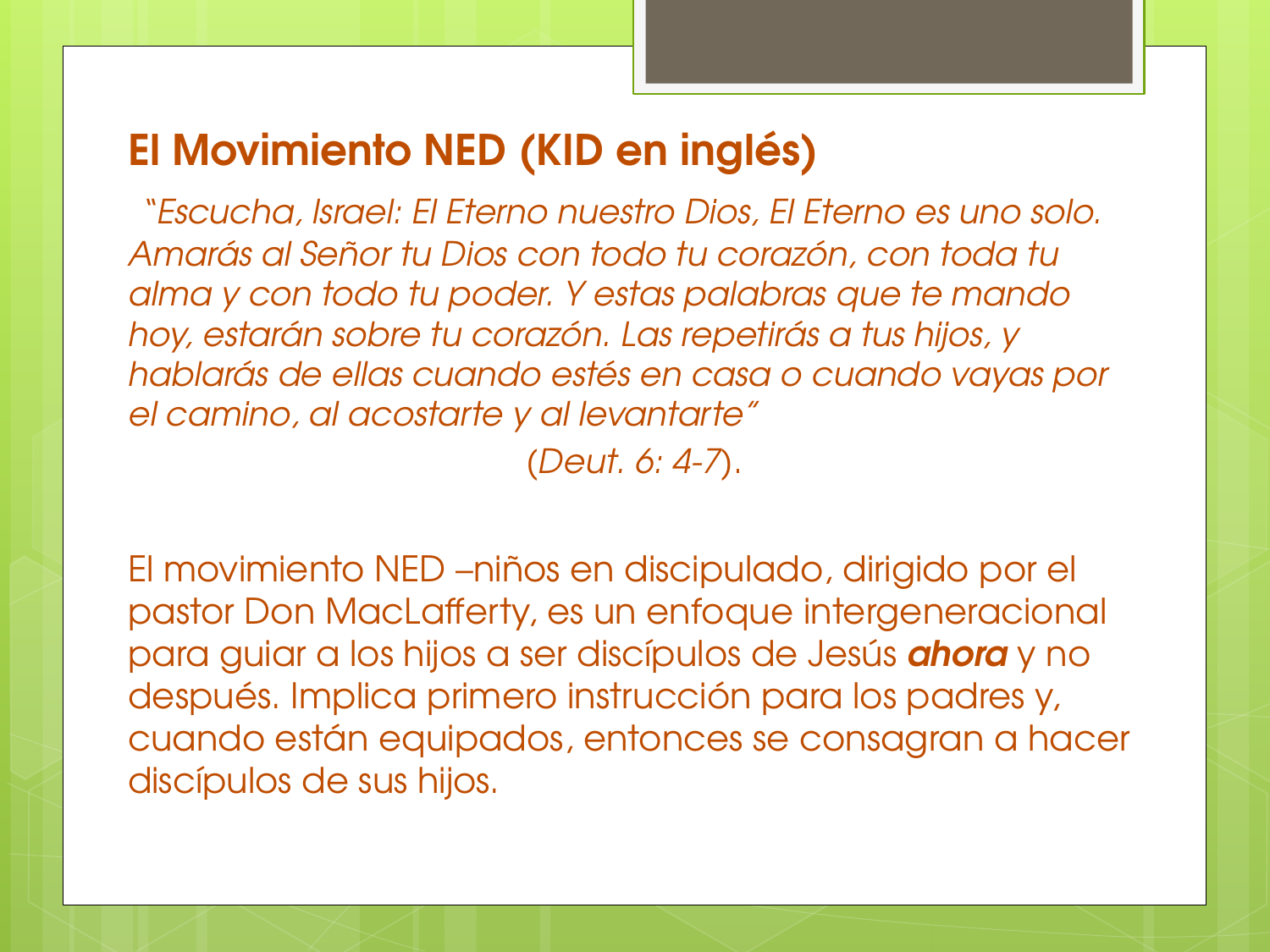

El Movimiento NED (KID en inglés)
 “Escucha, Israel: El Eterno nuestro Dios, El Eterno es uno solo. Amarás al Señor tu Dios con todo tu corazón, con toda tu alma y con todo tu poder. Y estas palabras que te mando hoy, estarán sobre tu corazón. Las repetirás a tus hijos, y hablarás de ellas cuando estés en casa o cuando vayas por el camino, al acostarte y al levantarte”
(Deut. 6: 4-7).

El movimiento NED –niños en discipulado, dirigido por el pastor Don MacLafferty, es un enfoque intergeneracional para guiar a los hijos a ser discípulos de Jesús ahora y no después. Implica primero instrucción para los padres y, cuando están equipados, entonces se consagran a hacer discípulos de sus hijos.